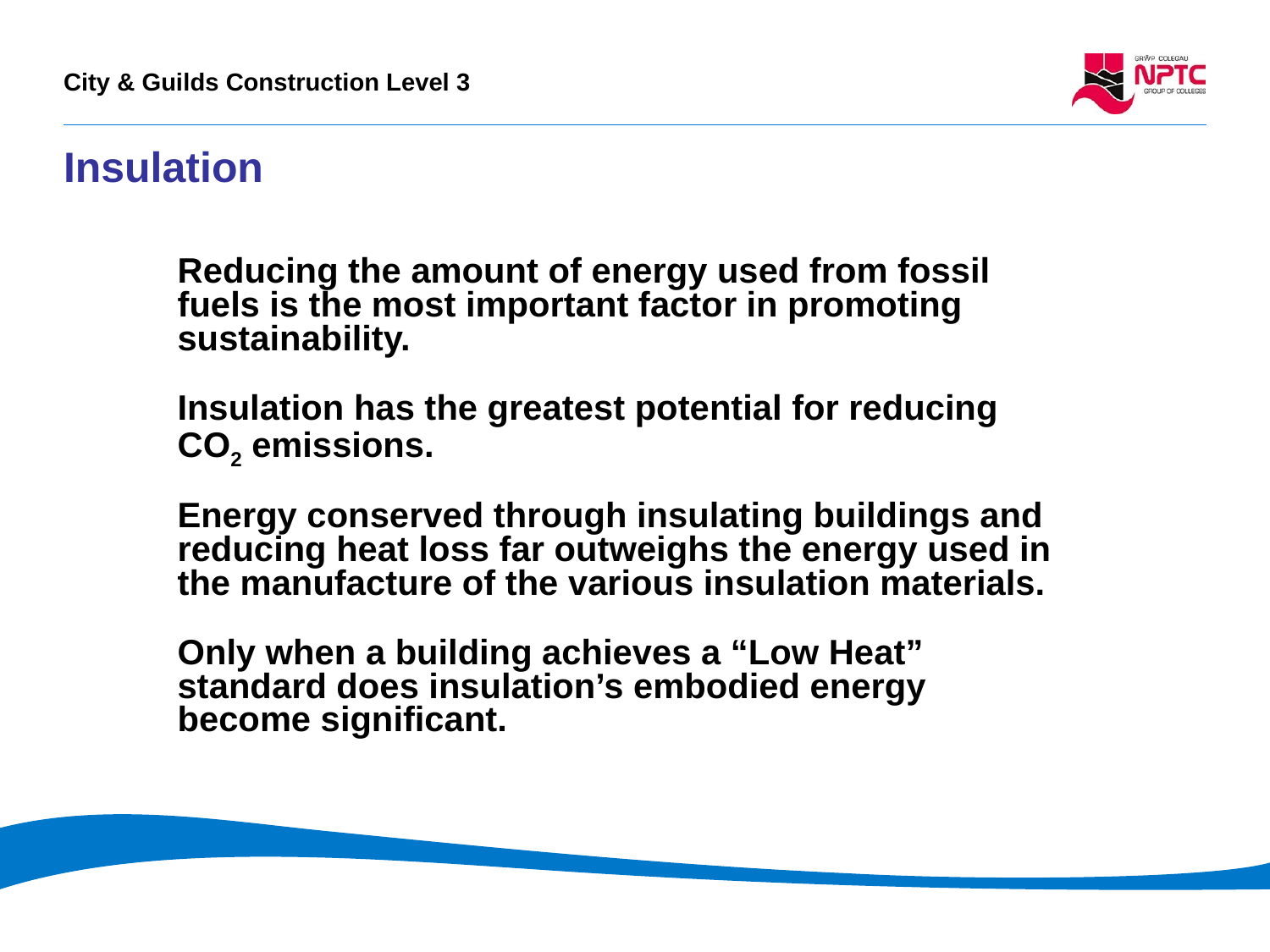

# Insulation
Reducing the amount of energy used from fossil fuels is the most important factor in promoting sustainability.
Insulation has the greatest potential for reducing CO2 emissions.
Energy conserved through insulating buildings and reducing heat loss far outweighs the energy used in the manufacture of the various insulation materials.
Only when a building achieves a “Low Heat” standard does insulation’s embodied energy become significant.